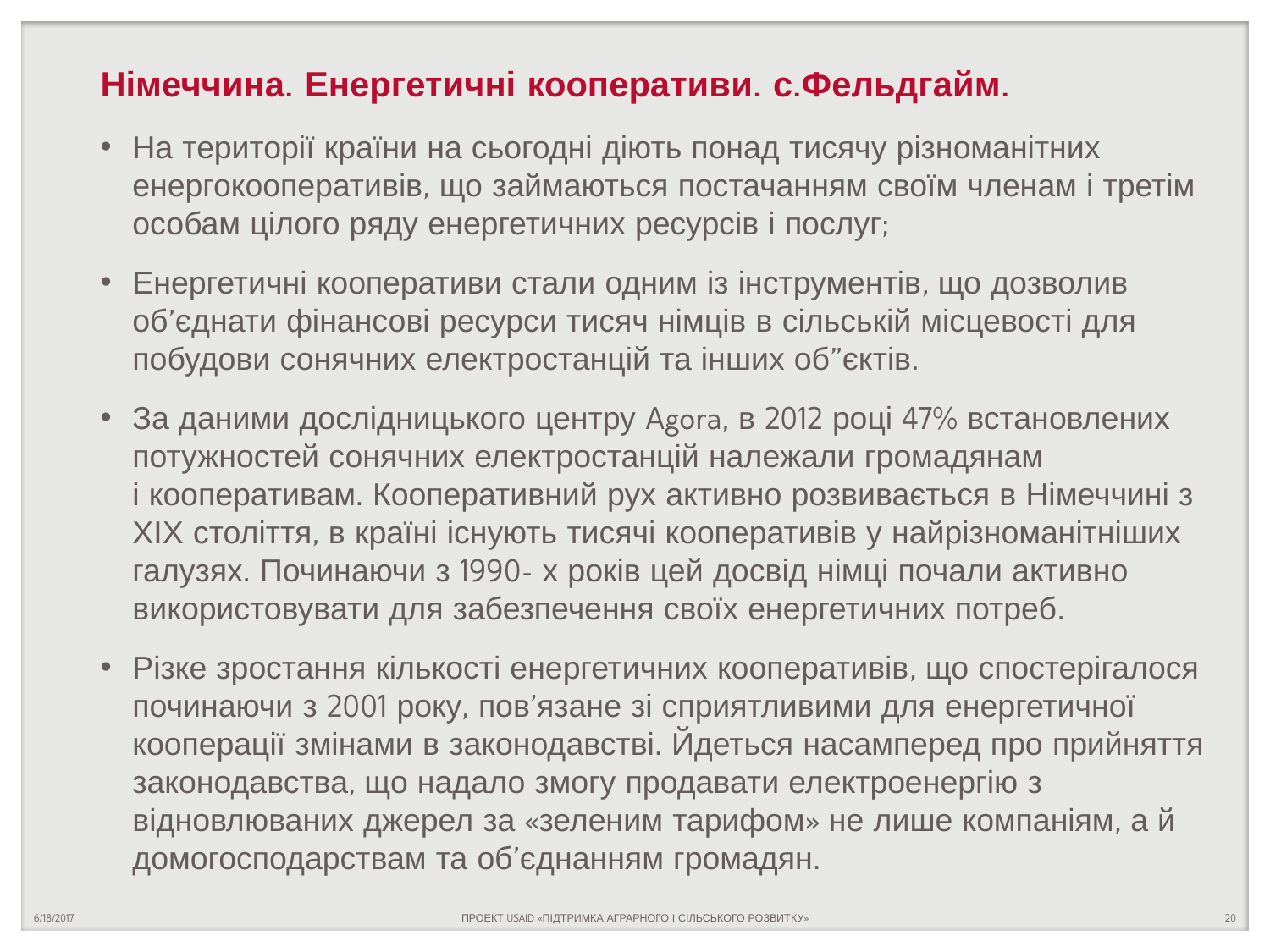

# Німеччина. Енергетичні кооперативи. с.Фельдгайм.
На території країни на сьогодні діють понад тисячу різноманітних енергокооперативів, що займаються постачанням своїм членам і третім особам цілого ряду енергетичних ресурсів і послуг;
Енергетичні кооперативи стали одним із інструментів, що дозволив об’єднати фінансові ресурси тисяч німців в сільській місцевості для побудови сонячних електростанцій та інших об”єктів.
За даними дослідницького центру Agora, в 2012 році 47% встановлених потужностей сонячних електростанцій належали громадянам і кооперативам. Кооперативний рух активно розвивається в Німеччині з ХІХ століття, в країні існують тисячі кооперативів у найрізноманітніших галузях. Починаючи з 1990- х років цей досвід німці почали активно використовувати для забезпечення своїх енергетичних потреб.
Різке зростання кількості енергетичних кооперативів, що спостерігалося починаючи з 2001 року, пов’язане зі сприятливими для енергетичної кооперації змінами в законодавстві. Йдеться насамперед про прийняття законодавства, що надало змогу продавати електроенергію з відновлюваних джерел за «зеленим тарифом» не лише компаніям, а й домогосподарствам та об’єднанням громадян.

6/18/2017
ПРОЕКТ USAID «ПІДТРИМКА АГРАРНОГО І СІЛЬСЬКОГО РОЗВИТКУ»
20